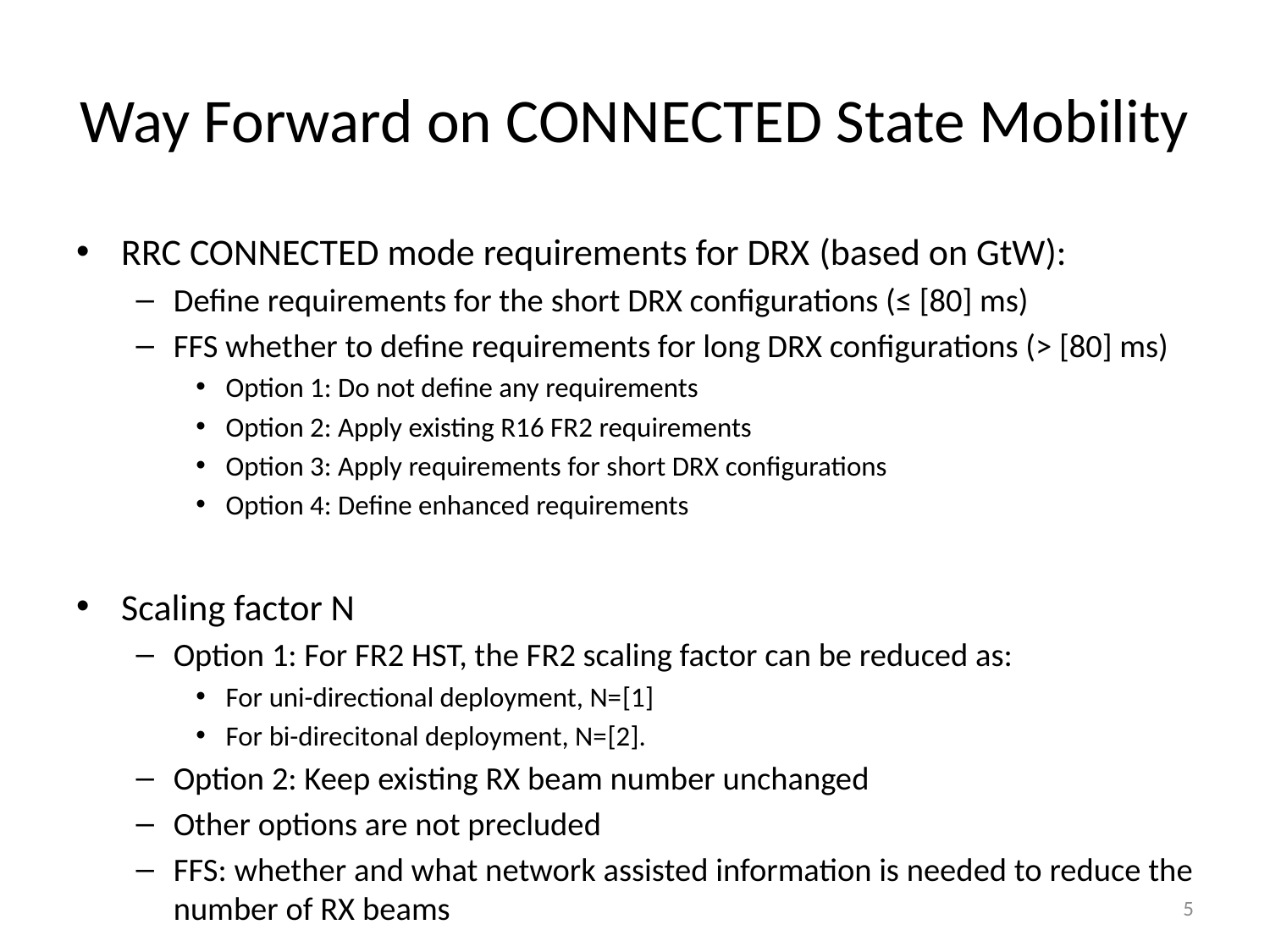

# Way Forward on CONNECTED State Mobility
RRC CONNECTED mode requirements for DRX (based on GtW):
Define requirements for the short DRX configurations (≤ [80] ms)
FFS whether to define requirements for long DRX configurations (> [80] ms)
Option 1: Do not define any requirements
Option 2: Apply existing R16 FR2 requirements
Option 3: Apply requirements for short DRX configurations
Option 4: Define enhanced requirements

Scaling factor N
Option 1: For FR2 HST, the FR2 scaling factor can be reduced as:
For uni-directional deployment, N=[1]
For bi-direcitonal deployment, N=[2].
Option 2: Keep existing RX beam number unchanged
Other options are not precluded
FFS: whether and what network assisted information is needed to reduce the number of RX beams

5